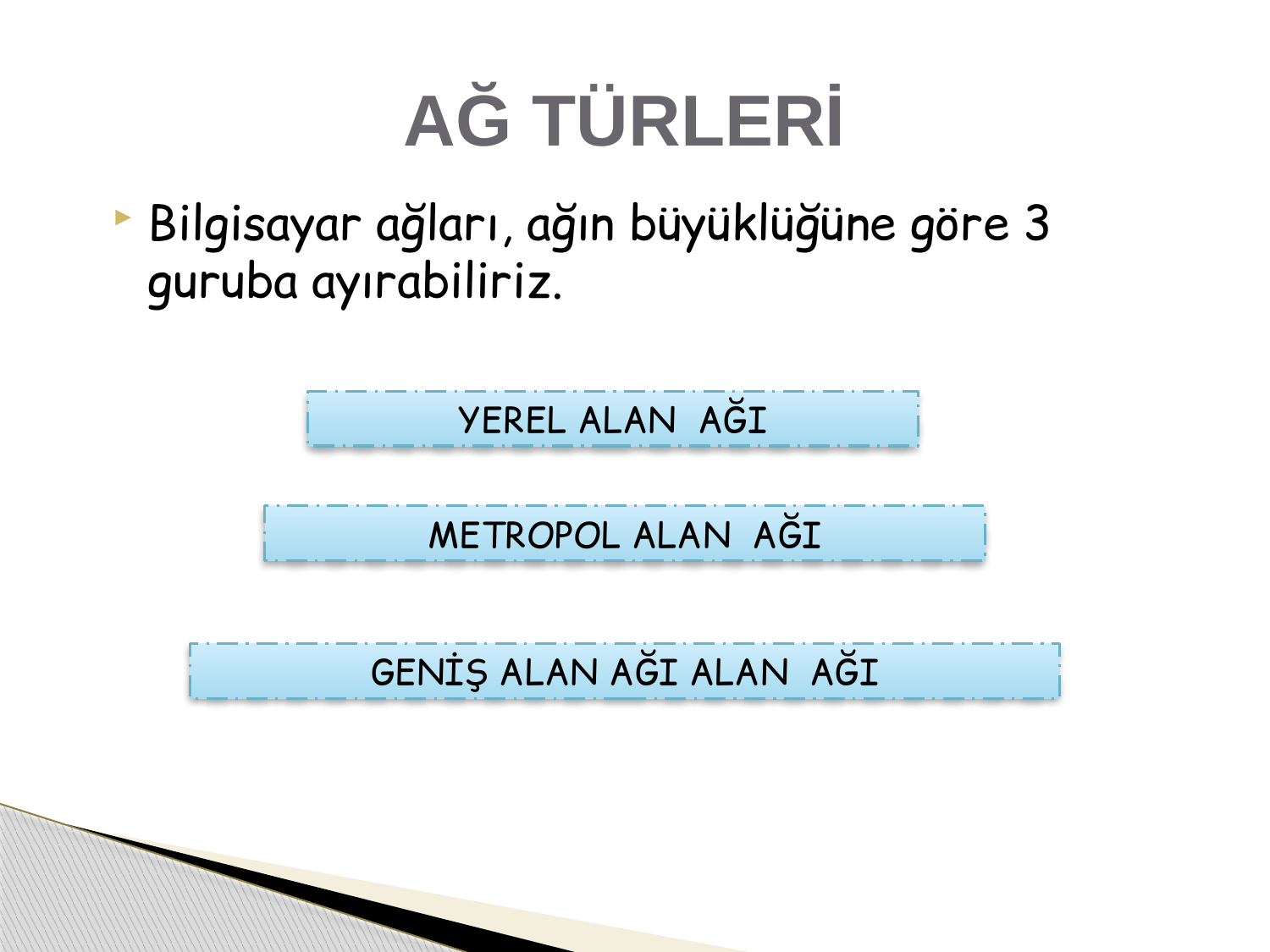

# AĞ TÜRLERİ
Bilgisayar ağları, ağın büyüklüğüne göre 3 guruba ayırabiliriz.

YEREL ALAN  AĞI
METROPOL ALAN  AĞI
GENİŞ ALAN AĞI ALAN  AĞI